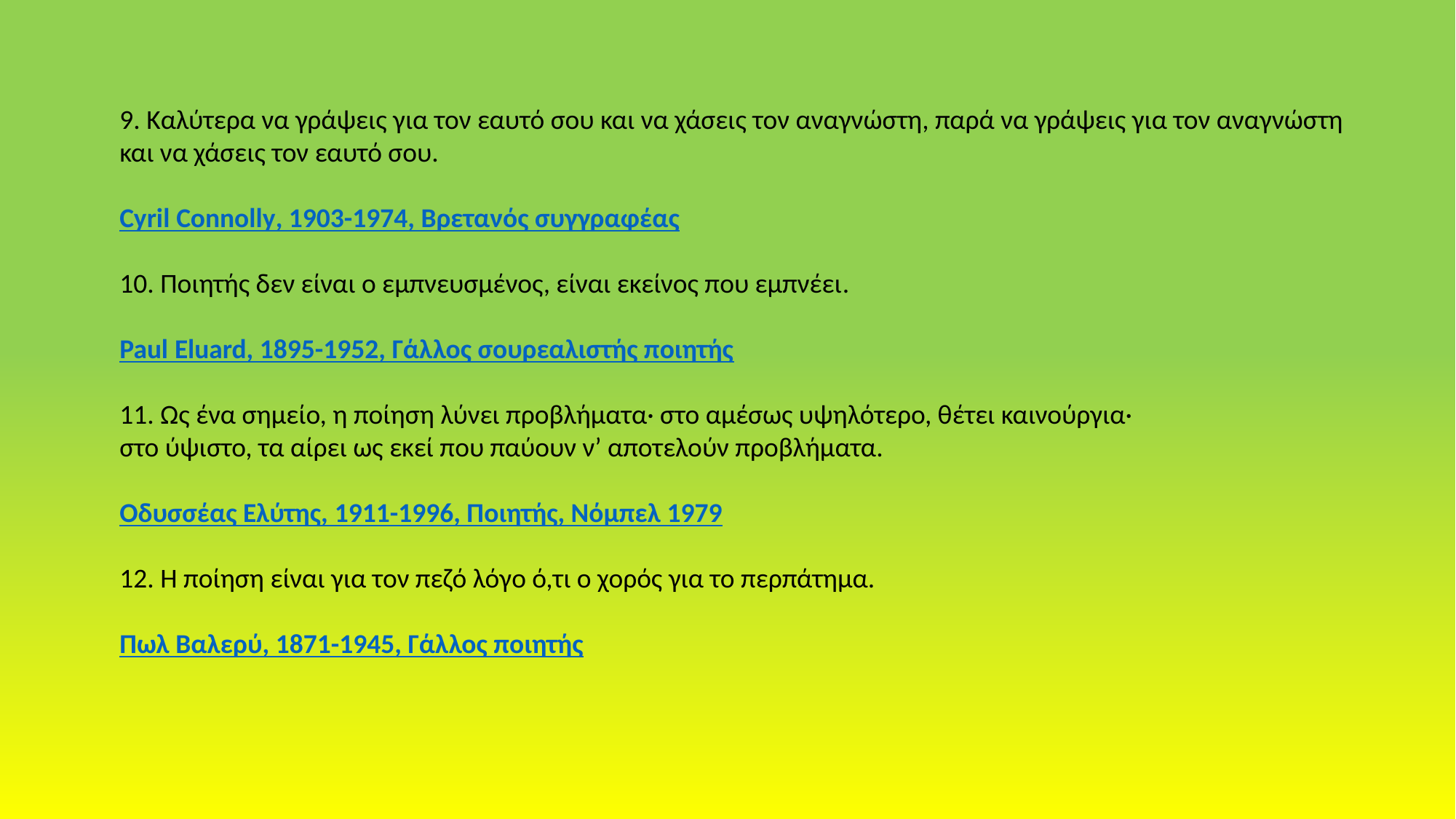

9. Καλύτερα να γράψεις για τον εαυτό σου και να χάσεις τον αναγνώστη, παρά να γράψεις για τον αναγνώστη
και να χάσεις τον εαυτό σου.

Cyril Connolly, 1903-1974, Βρετανός συγγραφέας

10. Ποιητής δεν είναι ο εμπνευσμένος, είναι εκείνος που εμπνέει.

Paul Eluard, 1895-1952, Γάλλος σουρεαλιστής ποιητής

11. Ως ένα σημείο, η ποίηση λύνει προβλήματα· στο αμέσως υψηλότερο, θέτει καινούργια·
στο ύψιστο, τα αίρει ως εκεί που παύουν ν’ αποτελούν προβλήματα.

Οδυσσέας Ελύτης, 1911-1996, Ποιητής, Νόμπελ 1979

12. Η ποίηση είναι για τον πεζό λόγο ό,τι ο χορός για το περπάτημα.

Πωλ Βαλερύ, 1871-1945, Γάλλος ποιητής